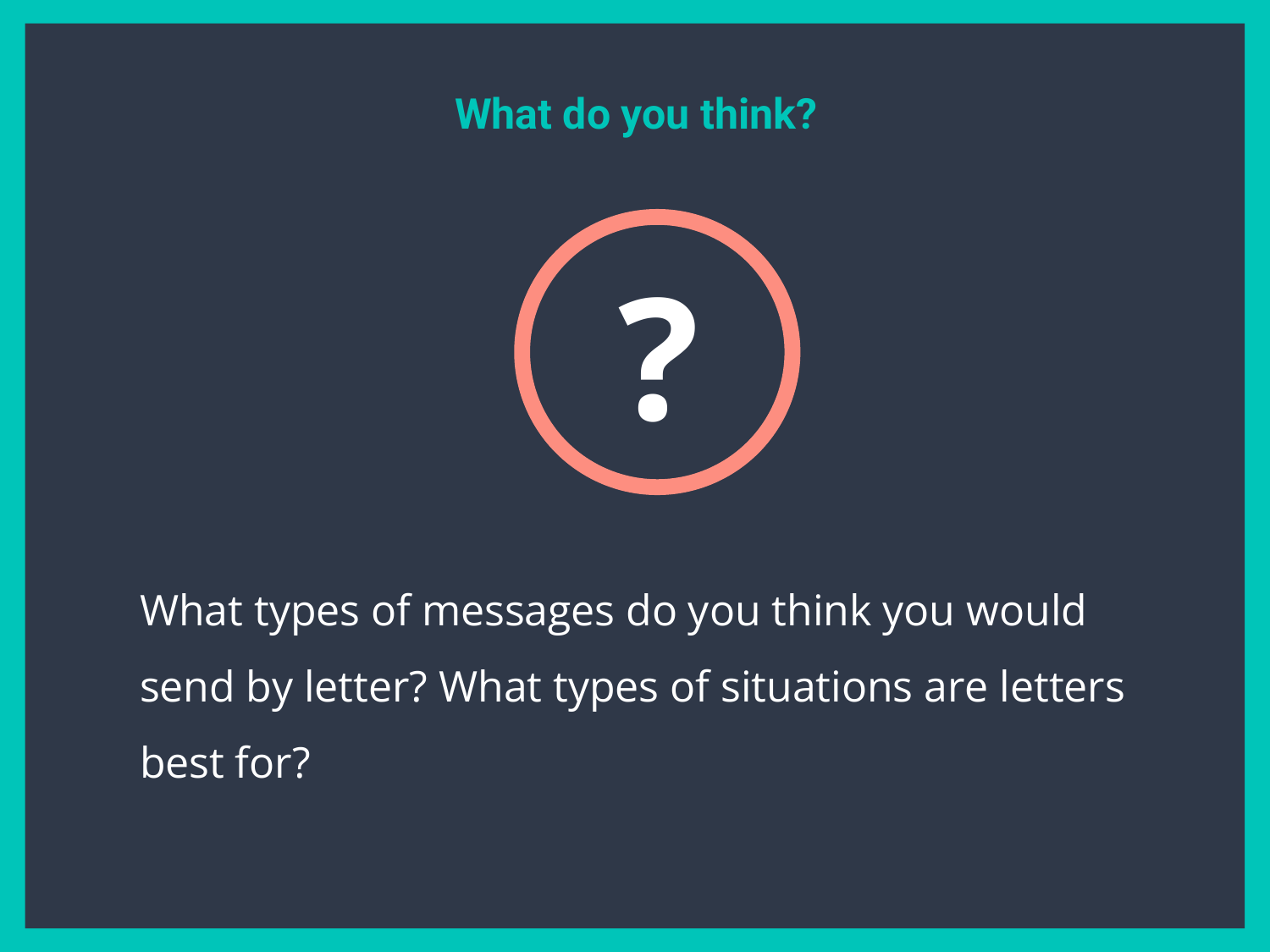

What do you think?

?
What types of messages do you think you would send by letter? What types of situations are letters best for?